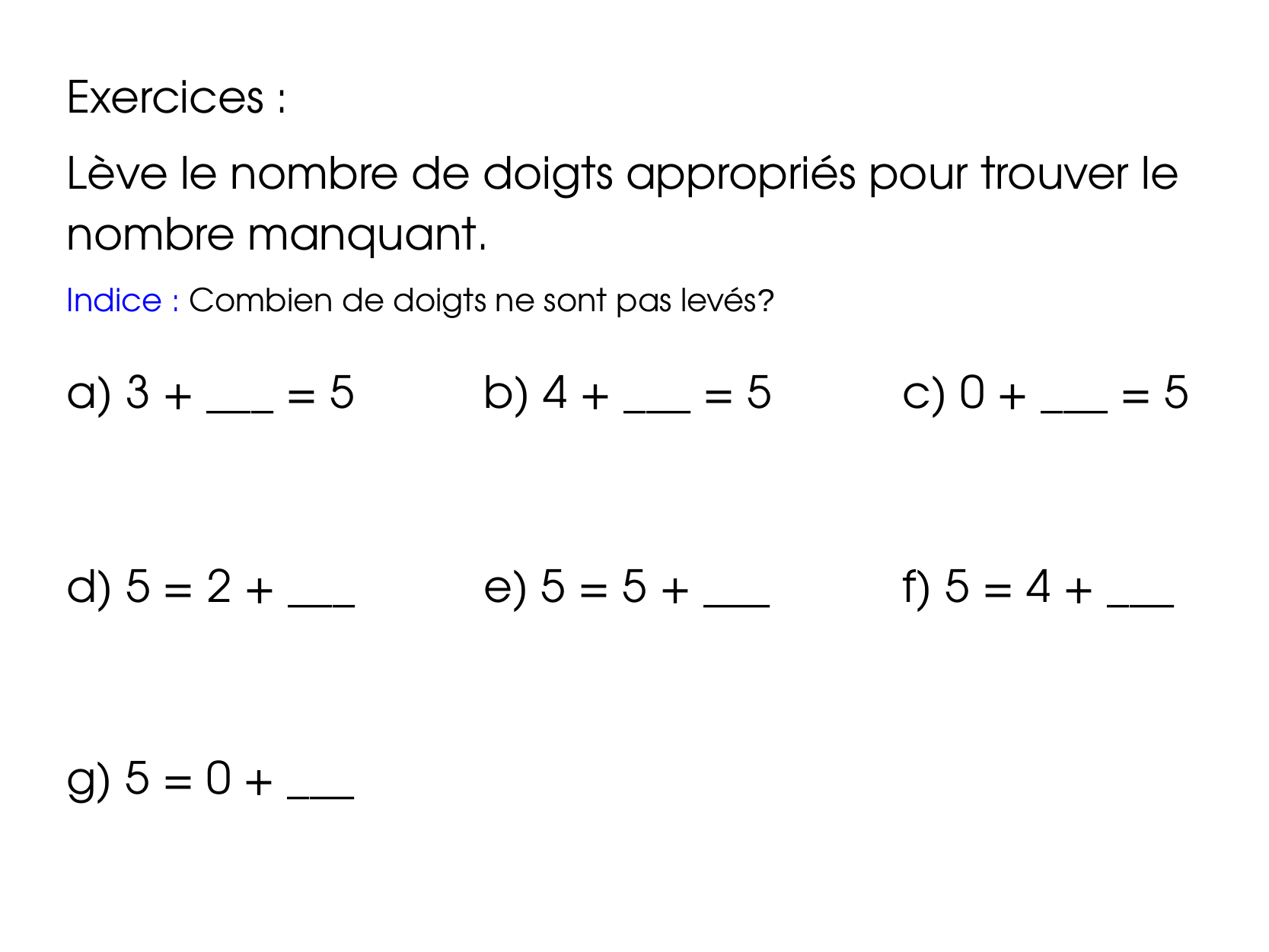

Exercices :
Lève le nombre de doigts appropriés pour trouver le nombre manquant.
Indice : Combien de doigts ne sont pas levés?
a) 3 + ___ = 5
b) 4 + ___ = 5
c) 0 + ___ = 5
d) 5 = 2 + ___
e) 5 = 5 + ___
f) 5 = 4 + ___
g) 5 = 0 + ___